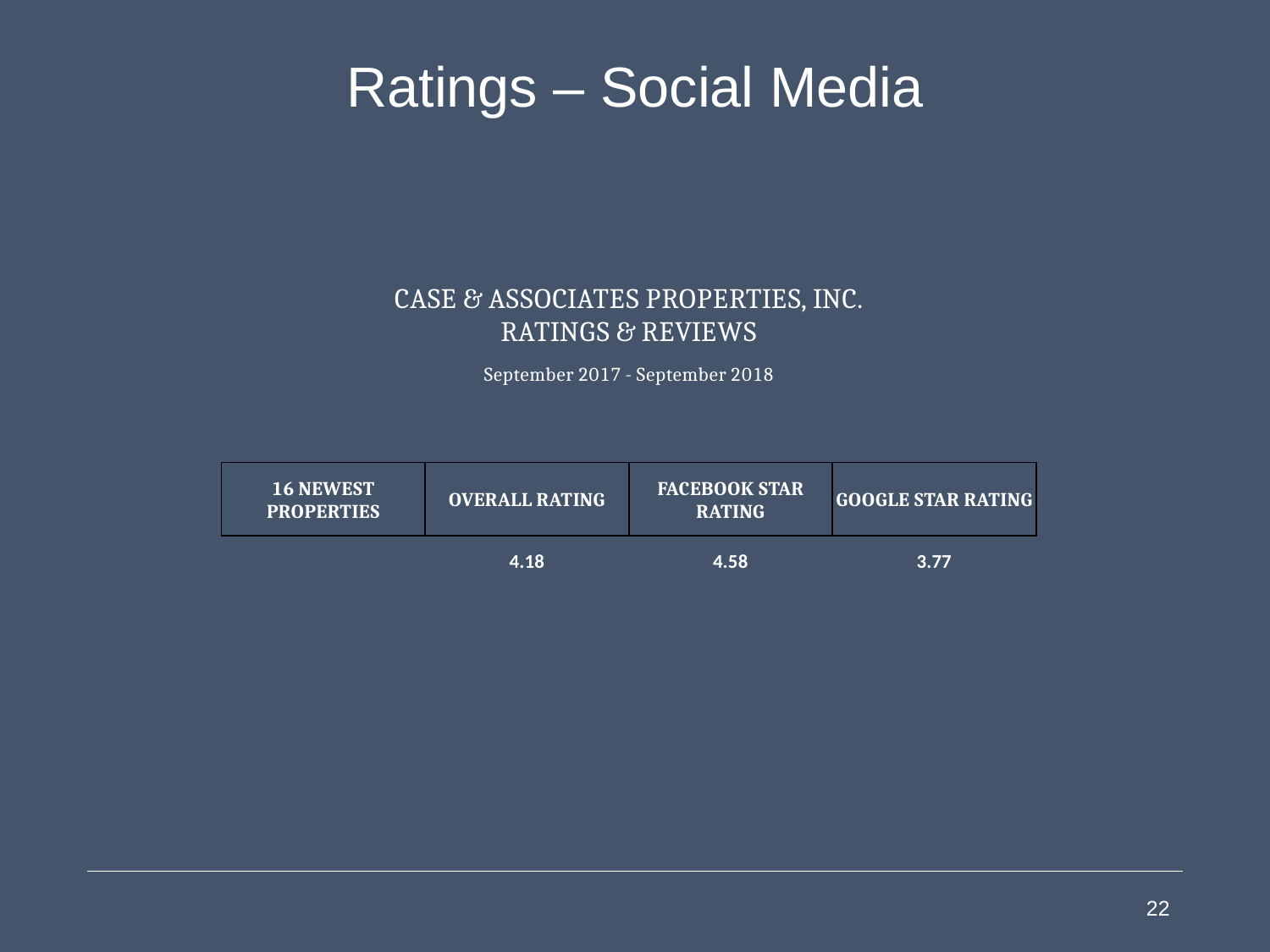

# Ratings – Social Media
| CASE & ASSOCIATES PROPERTIES, INC. RATINGS & REVIEWS |  |  |  |
| --- | --- | --- | --- |
| September 2017 - September 2018 |  |  |  |
|  |  |  |  |
|  |  |  |  |
| 16 NEWEST PROPERTIES | OVERALL RATING | FACEBOOK STAR RATING | GOOGLE STAR RATING |
|  | 4.18 | 4.58 | 3.77 |

22